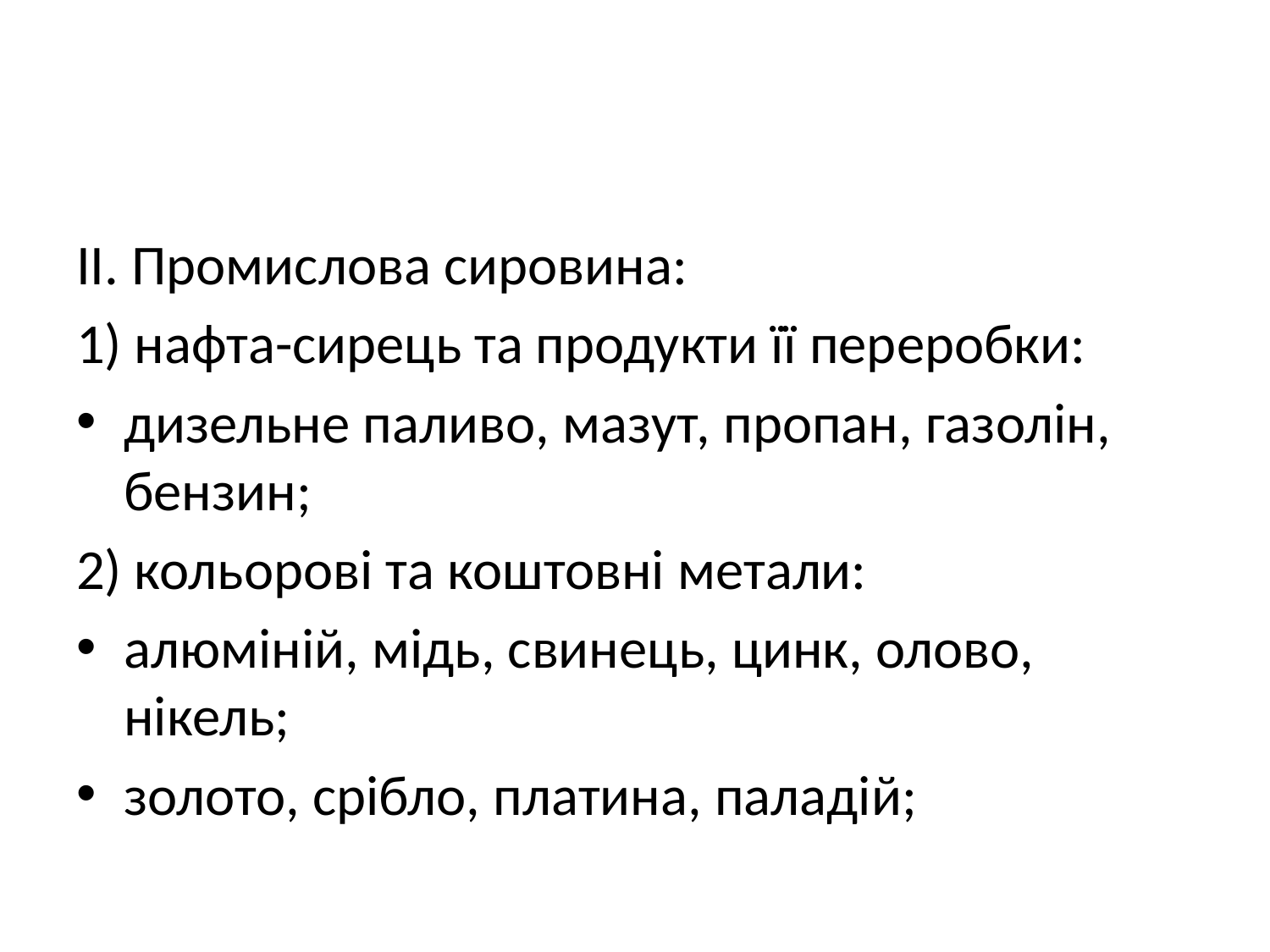

#
ІІ. Промислова сировина:
1) нафта-сирець та продукти її переробки:
дизельне паливо, мазут, пропан, газолін, бензин;
2) кольорові та коштовні метали:
алюміній, мідь, свинець, цинк, олово, нікель;
золото, срібло, платина, паладій;